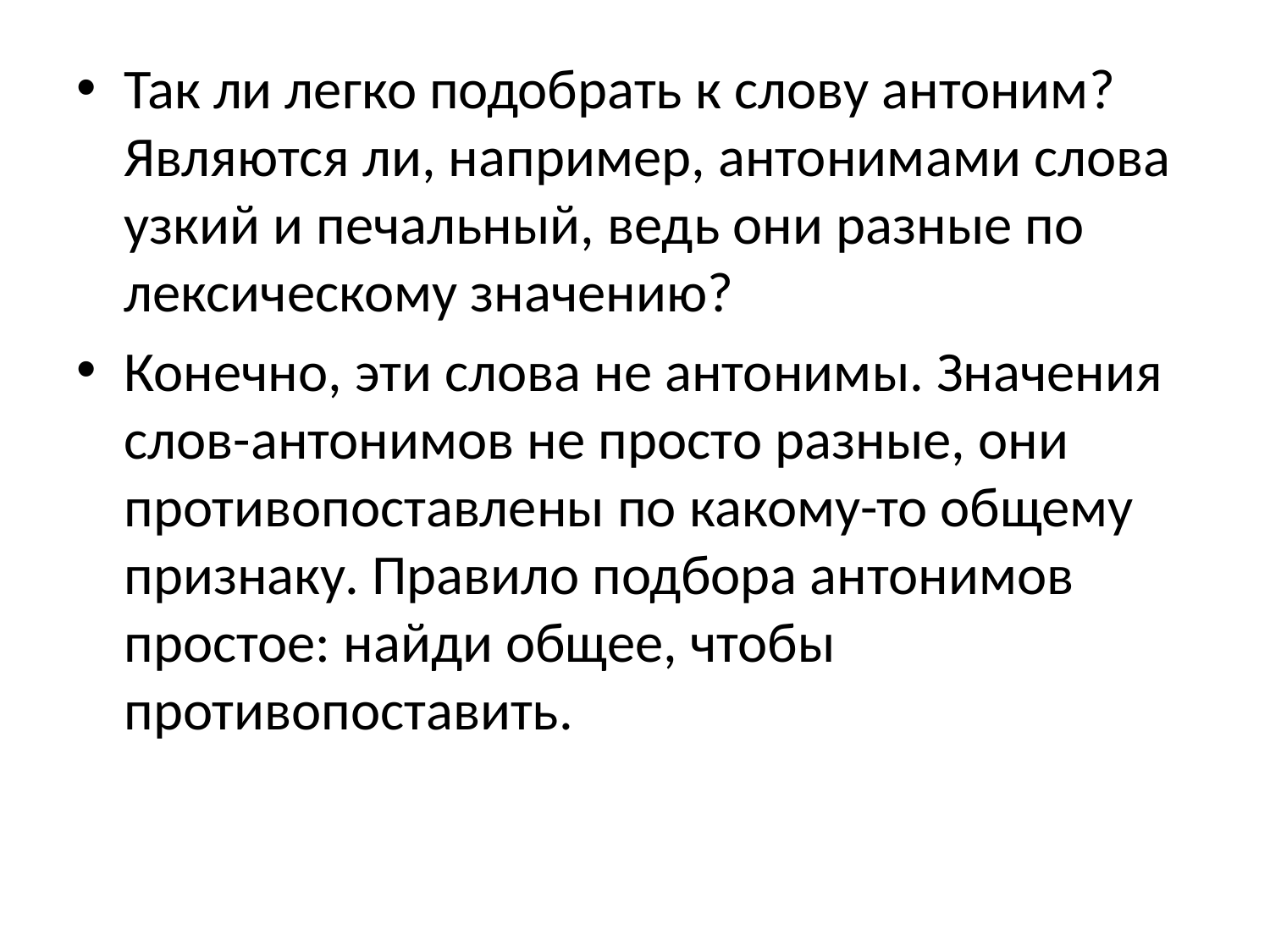

Так ли легко подобрать к слову антоним? Являются ли, например, антонимами слова узкий и печальный, ведь они разные по лексическому значению?
Конечно, эти слова не антонимы. Значения слов-антонимов не просто разные, они противопоставлены по какому-то общему признаку. Правило подбора антонимов простое: найди общее, чтобы противопоставить.